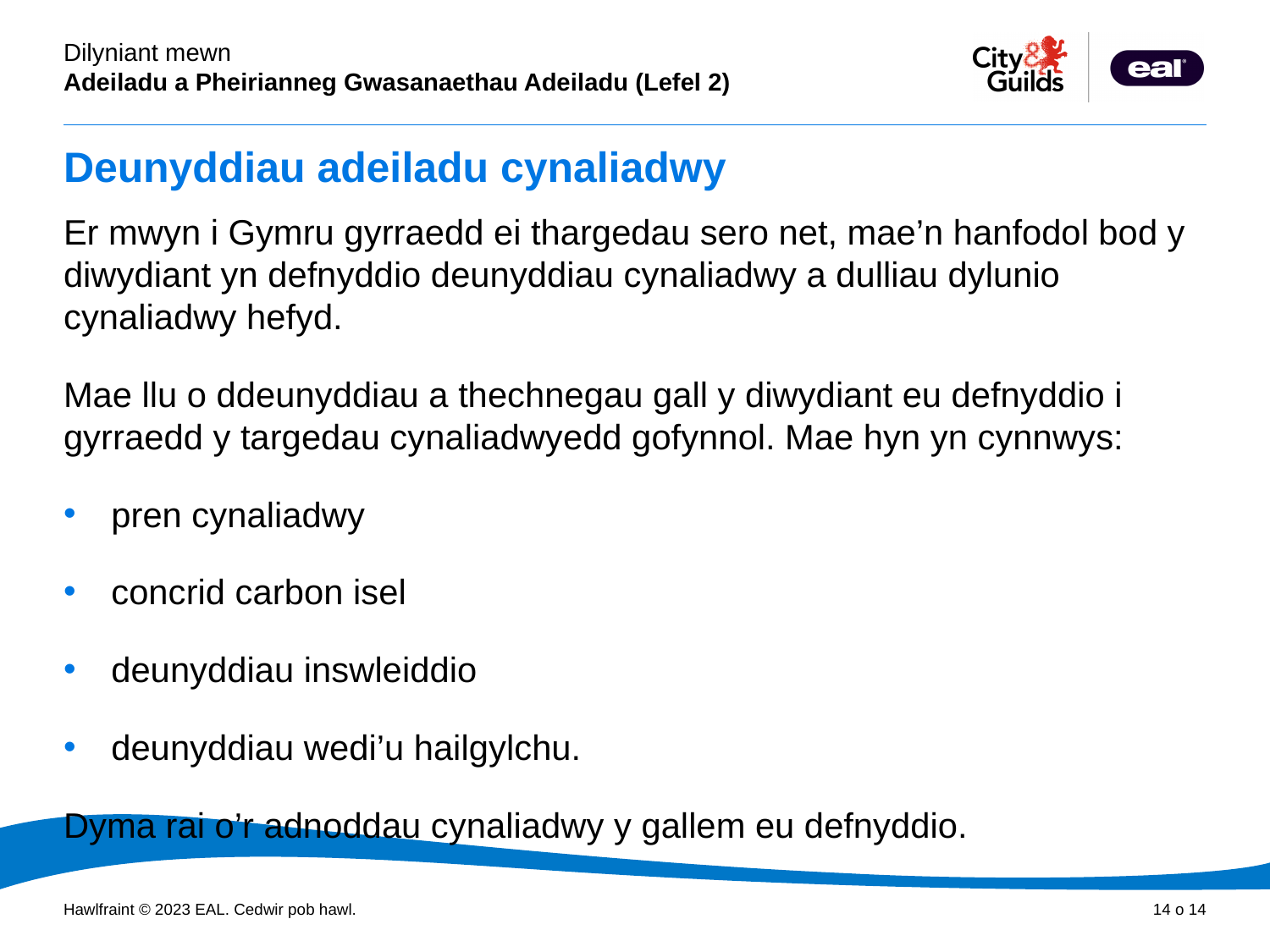

# Deunyddiau adeiladu cynaliadwy
Er mwyn i Gymru gyrraedd ei thargedau sero net, mae’n hanfodol bod y diwydiant yn defnyddio deunyddiau cynaliadwy a dulliau dylunio cynaliadwy hefyd.
Mae llu o ddeunyddiau a thechnegau gall y diwydiant eu defnyddio i gyrraedd y targedau cynaliadwyedd gofynnol. Mae hyn yn cynnwys:
pren cynaliadwy
concrid carbon isel
deunyddiau inswleiddio
deunyddiau wedi’u hailgylchu.
Dyma rai o’r adnoddau cynaliadwy y gallem eu defnyddio.